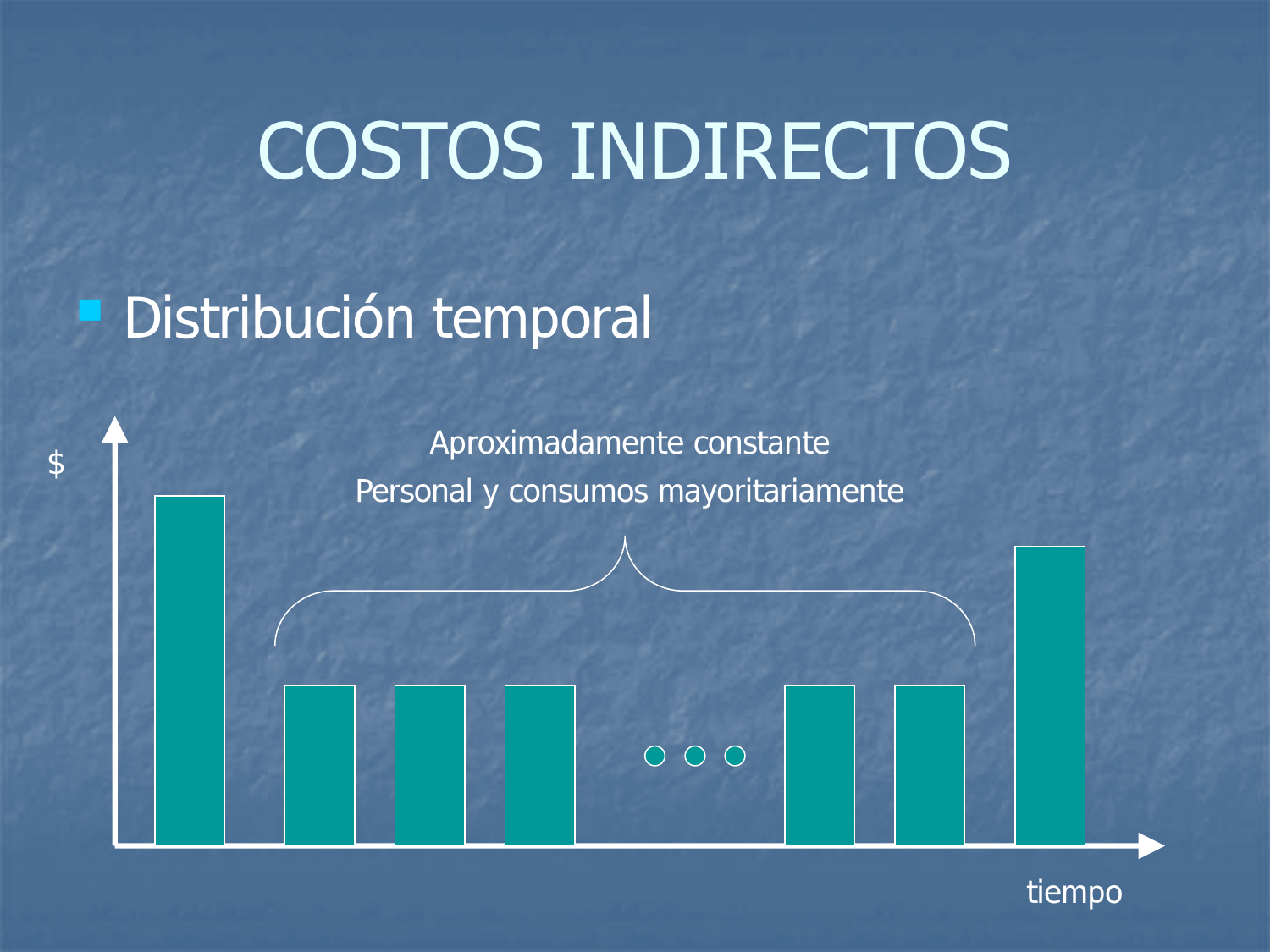

# COSTOS INDIRECTOS

Distribución temporal

Aproximadamente constante
Personal y consumos mayoritariamente
$

tiempo